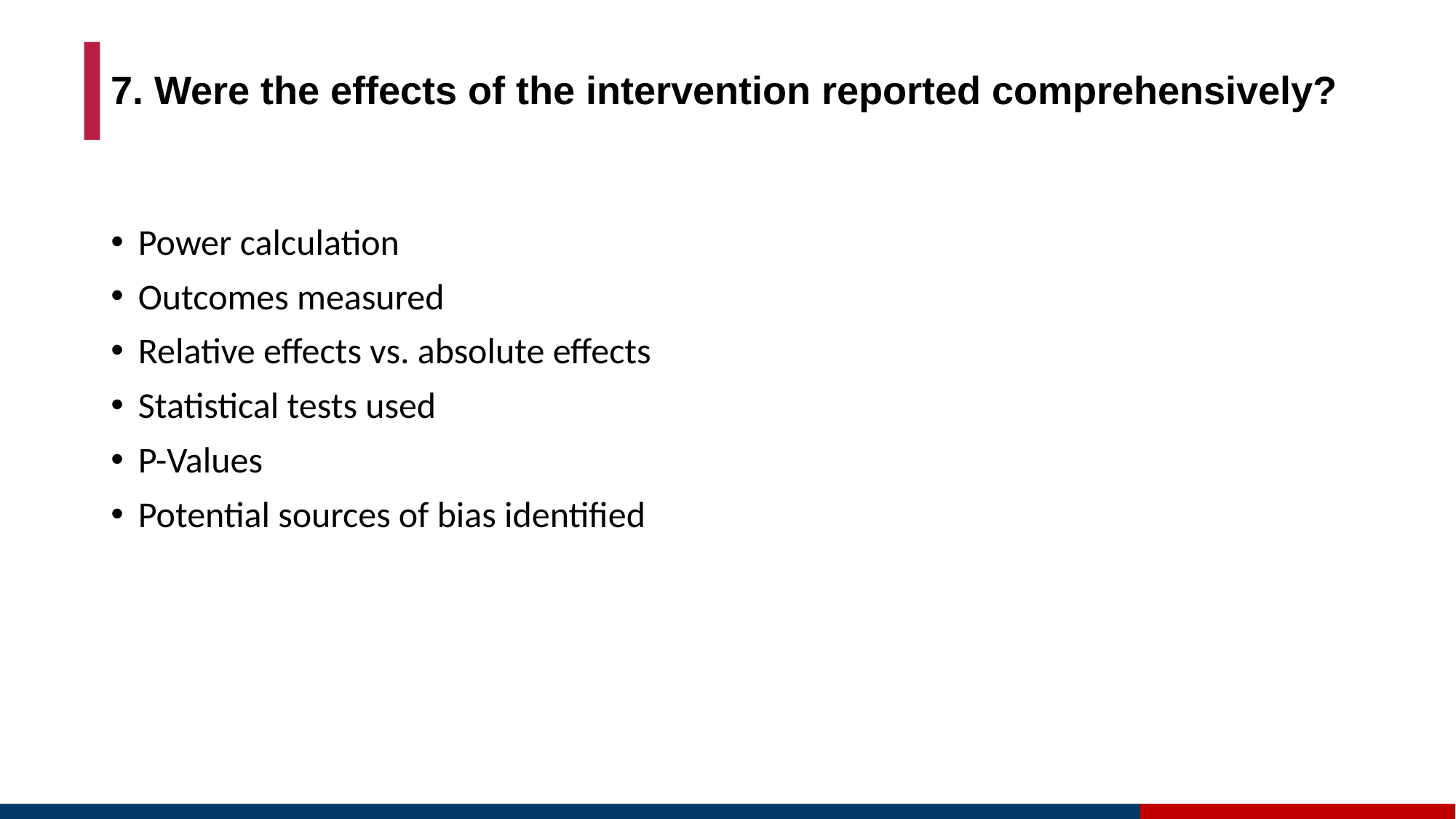

# 7. Were the effects of the intervention reported comprehensively?
Power calculation
Outcomes measured
Relative effects vs. absolute effects
Statistical tests used
P-Values
Potential sources of bias identified